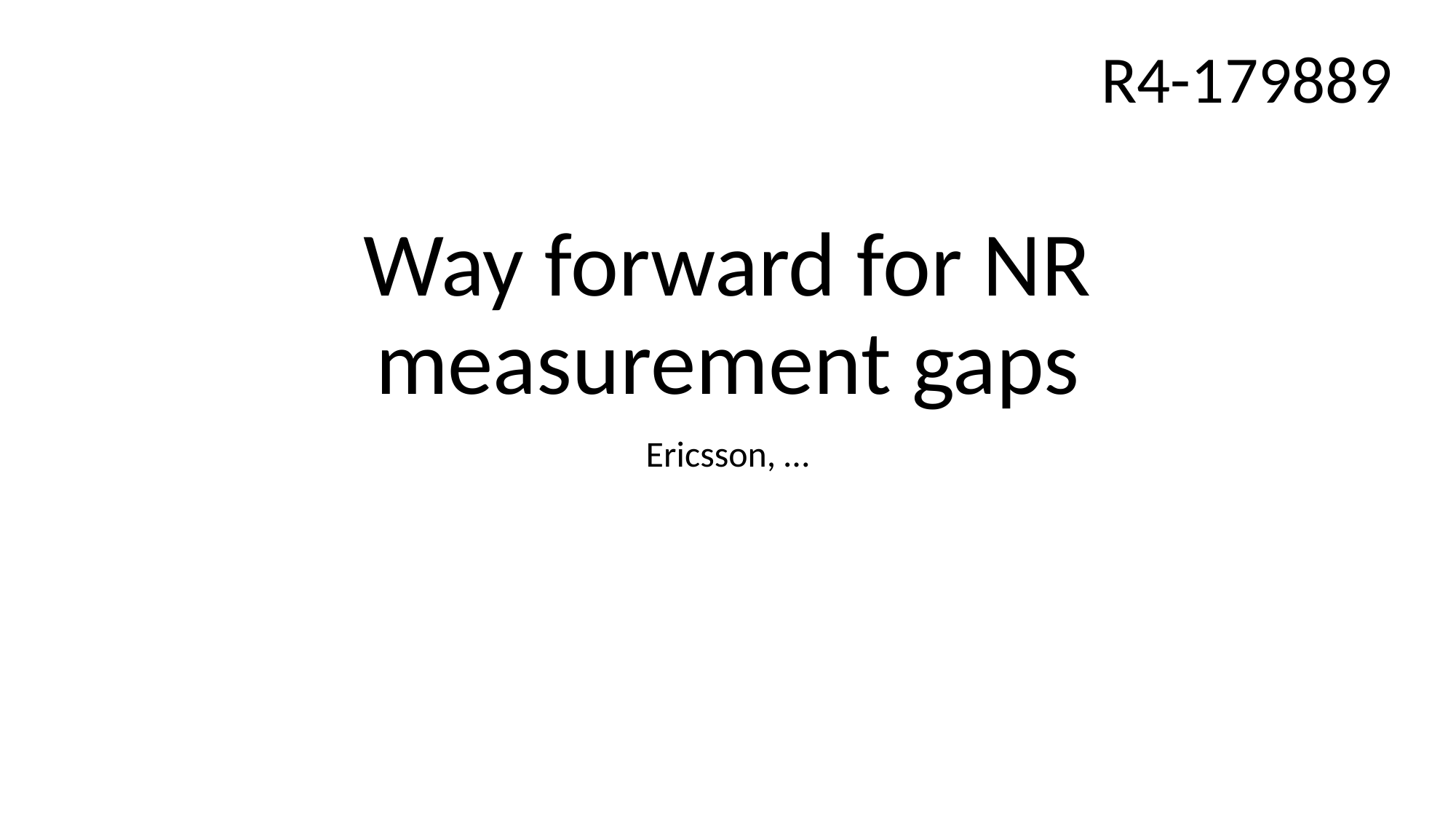

R4-179889
# Way forward for NR measurement gaps
Ericsson, …